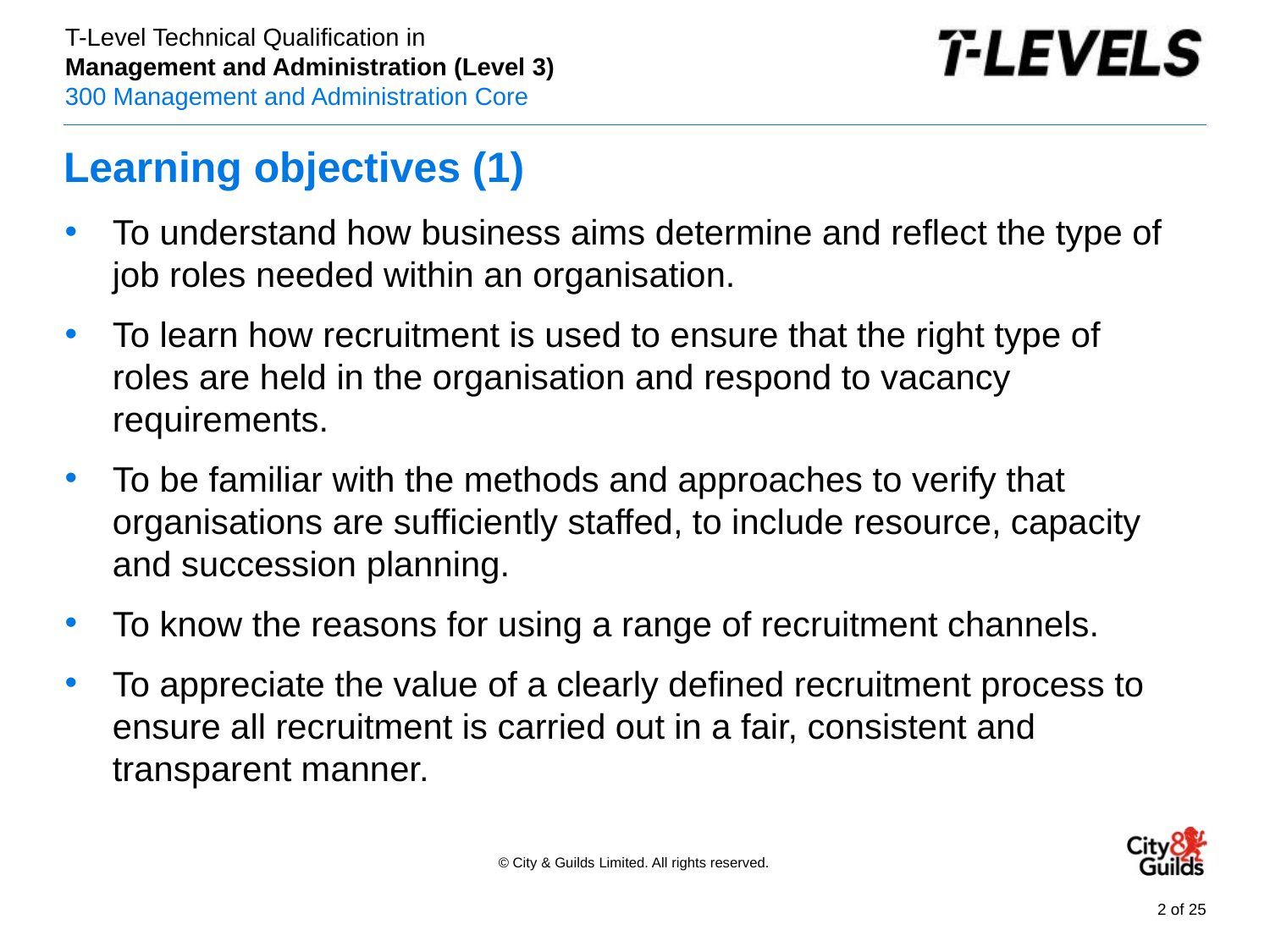

# Learning objectives (1)
To understand how business aims determine and reflect the type of job roles needed within an organisation.
To learn how recruitment is used to ensure that the right type of roles are held in the organisation and respond to vacancy requirements.
To be familiar with the methods and approaches to verify that organisations are sufficiently staffed, to include resource, capacity and succession planning.
To know the reasons for using a range of recruitment channels.
To appreciate the value of a clearly defined recruitment process to ensure all recruitment is carried out in a fair, consistent and transparent manner.